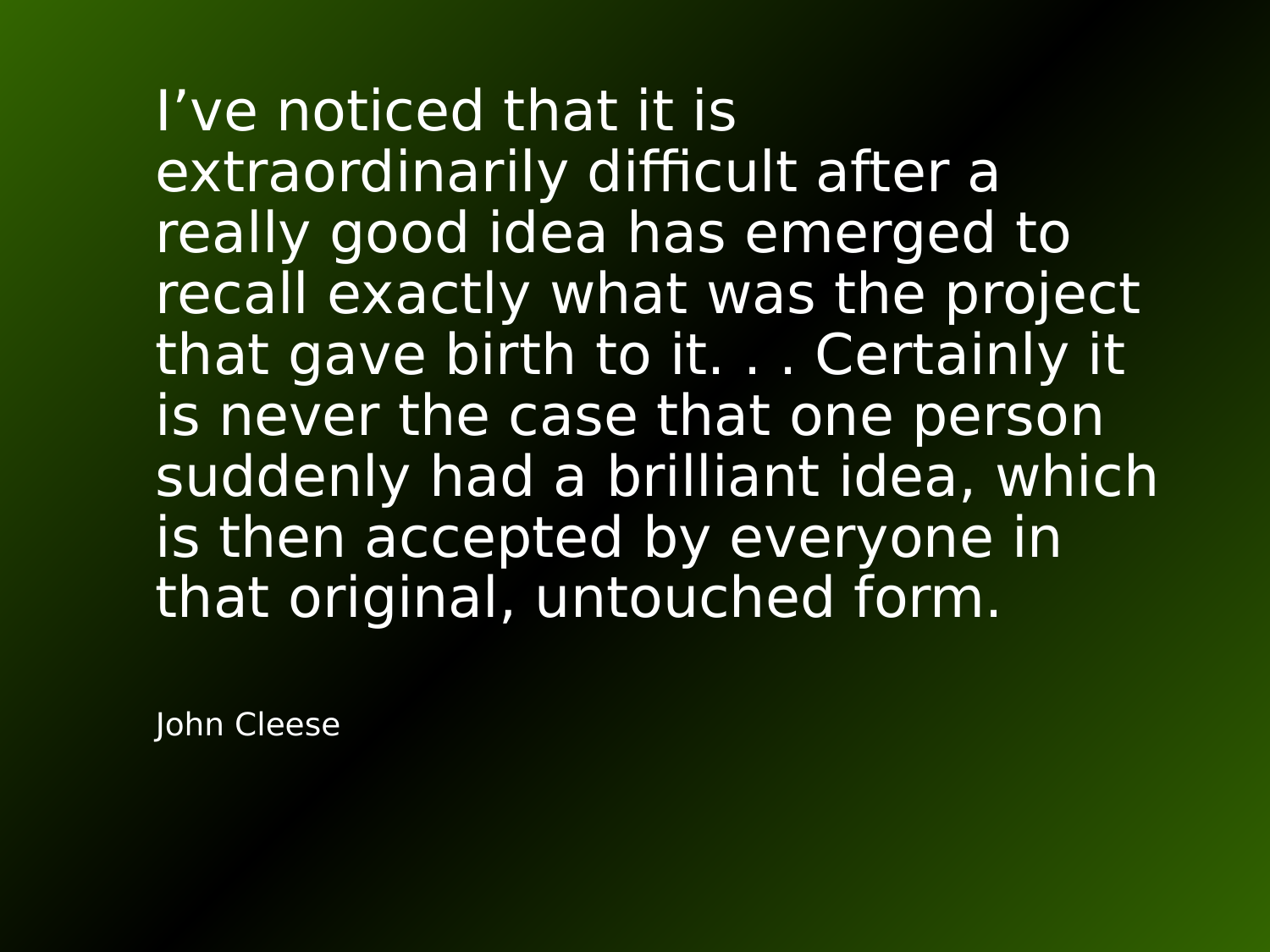

I’ve noticed that it is extraordinarily difficult after a really good idea has emerged to recall exactly what was the project that gave birth to it. . . Certainly it is never the case that one person suddenly had a brilliant idea, which is then accepted by everyone in that original, untouched form.

	John Cleese